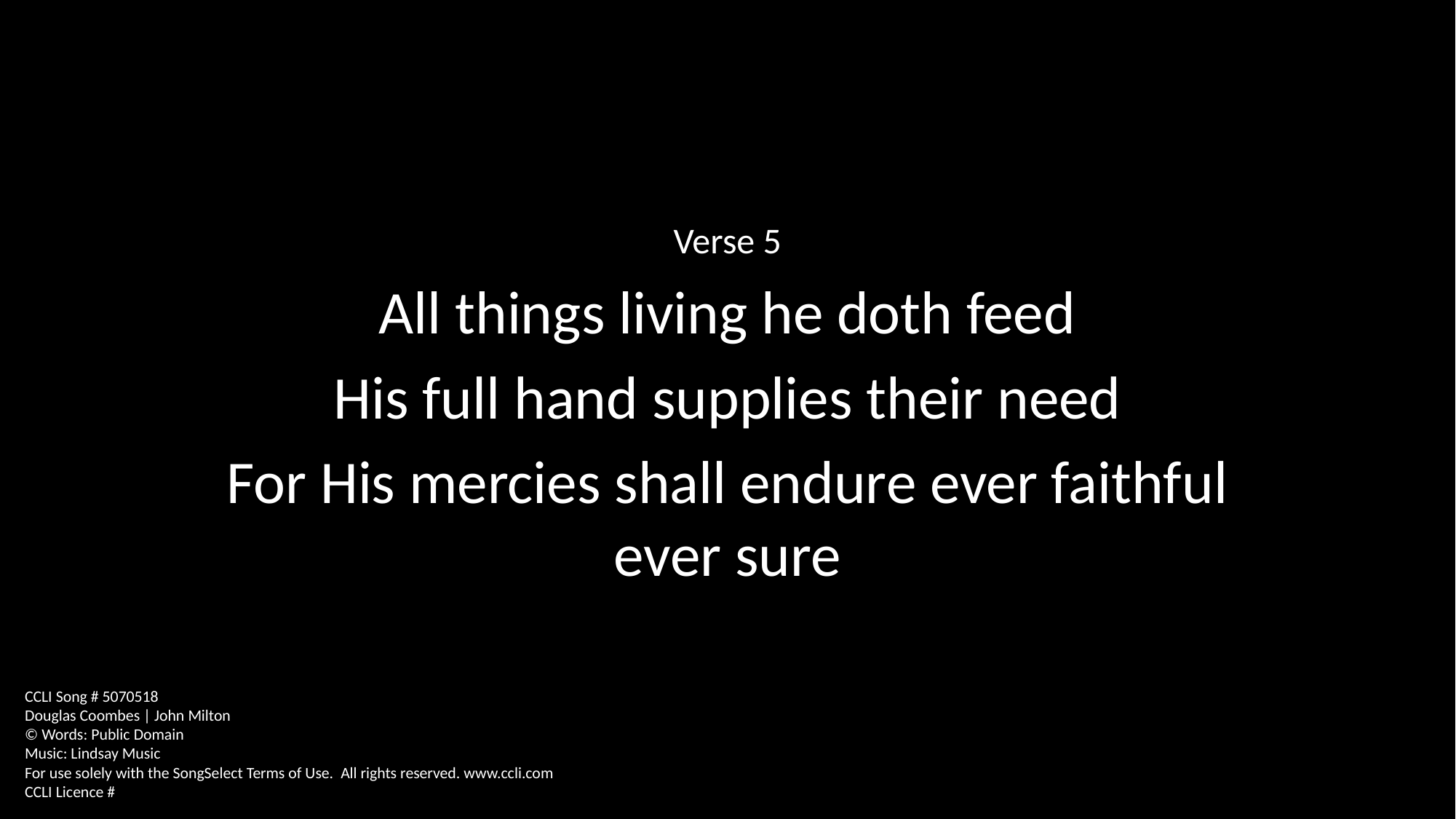

Verse 5
All things living he doth feed
His full hand supplies their need
For His mercies shall endure ever faithful ever sure

CCLI Song # 5070518
Douglas Coombes | John Milton
© Words: Public Domain
Music: Lindsay Music
For use solely with the SongSelect Terms of Use.  All rights reserved. www.ccli.com
CCLI Licence #